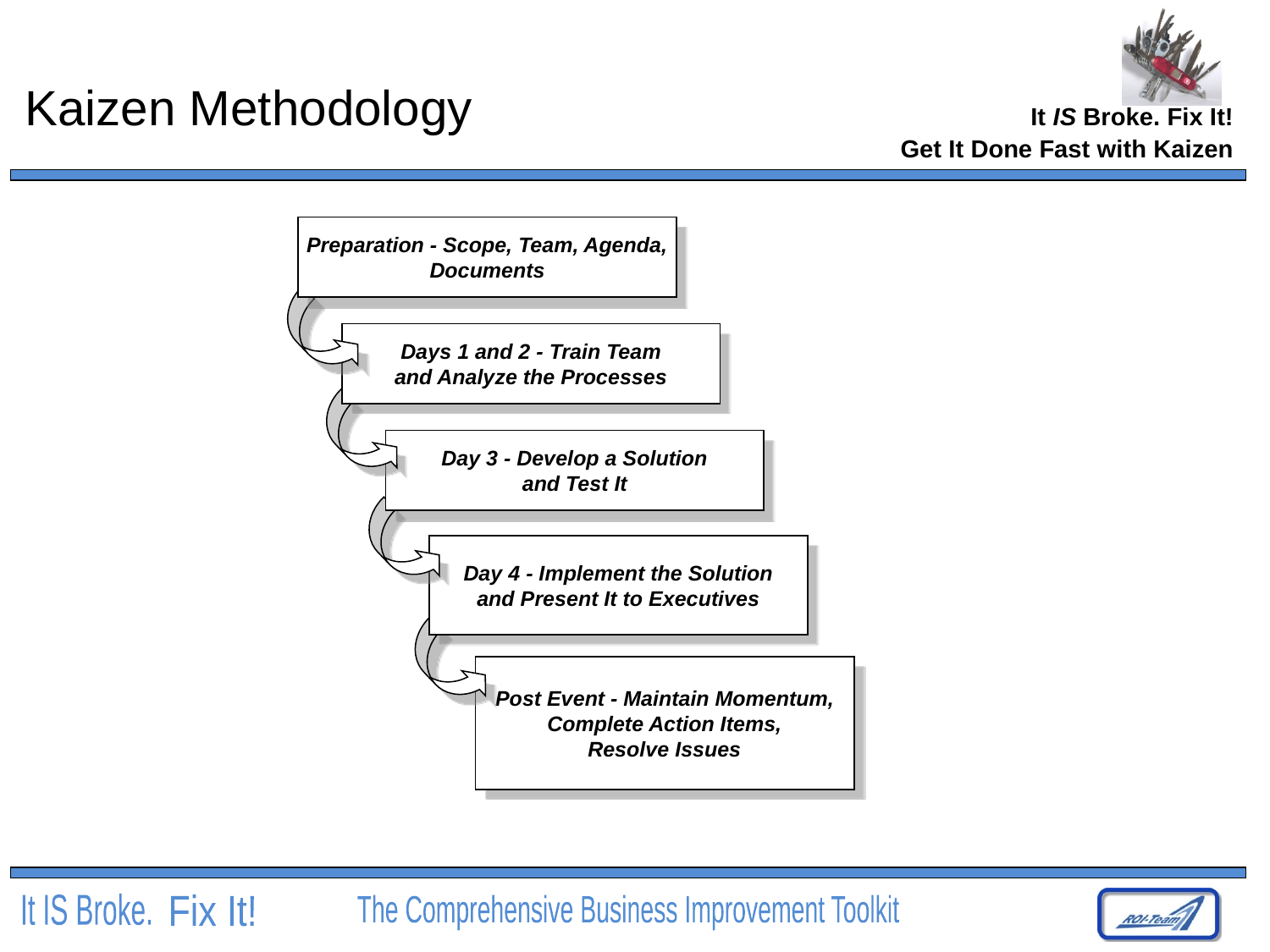

# Kaizen Methodology
Get It Done Fast with Kaizen
Preparation - Scope, Team, Agenda, Documents

Days 1 and 2 - Train Team
and Analyze the Processes

Day 3 - Develop a Solution
and Test It

Day 4 - Implement the Solution
and Present It to Executives

Post Event - Maintain Momentum,
Complete Action Items,
Resolve Issues